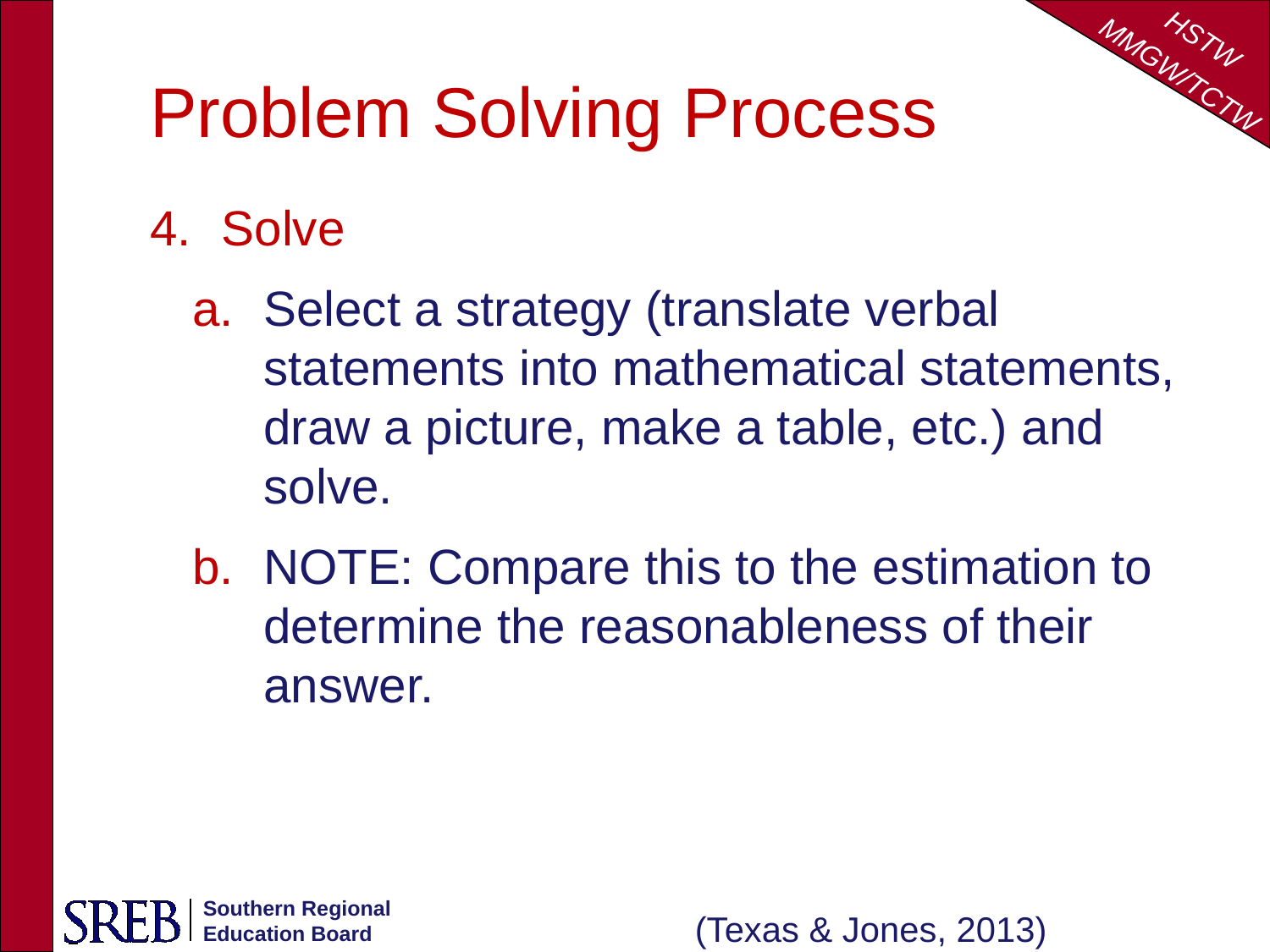

Problem Solving Process
Solve
Select a strategy (translate verbal statements into mathematical statements, draw a picture, make a table, etc.) and solve.
NOTE: Compare this to the estimation to determine the reasonableness of their answer.

(Texas & Jones, 2013)